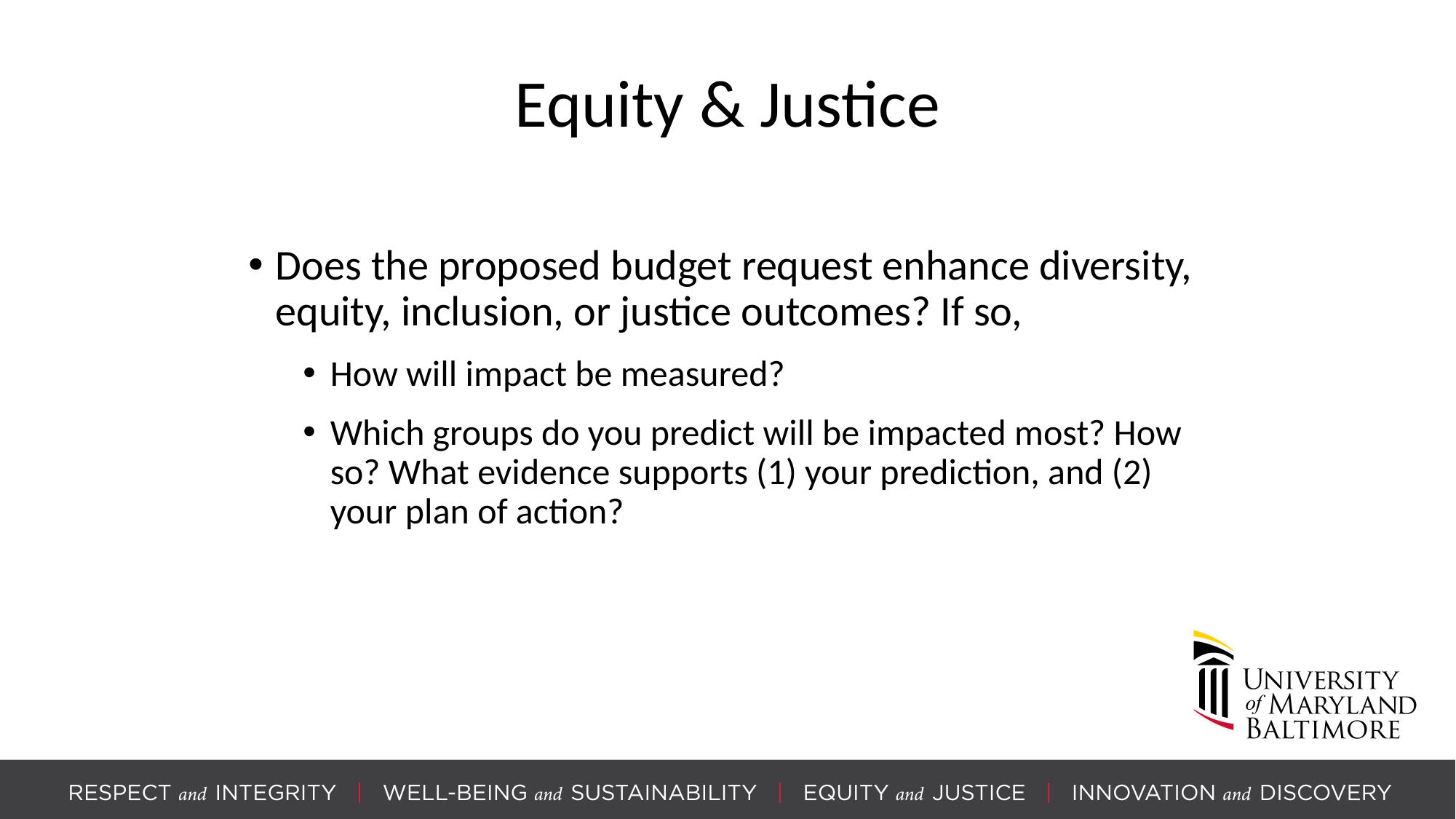

Equity & Justice
Does the proposed budget request enhance diversity, equity, inclusion, or justice outcomes? If so,
How will impact be measured?
Which groups do you predict will be impacted most? How so? What evidence supports (1) your prediction, and (2) your plan of action?